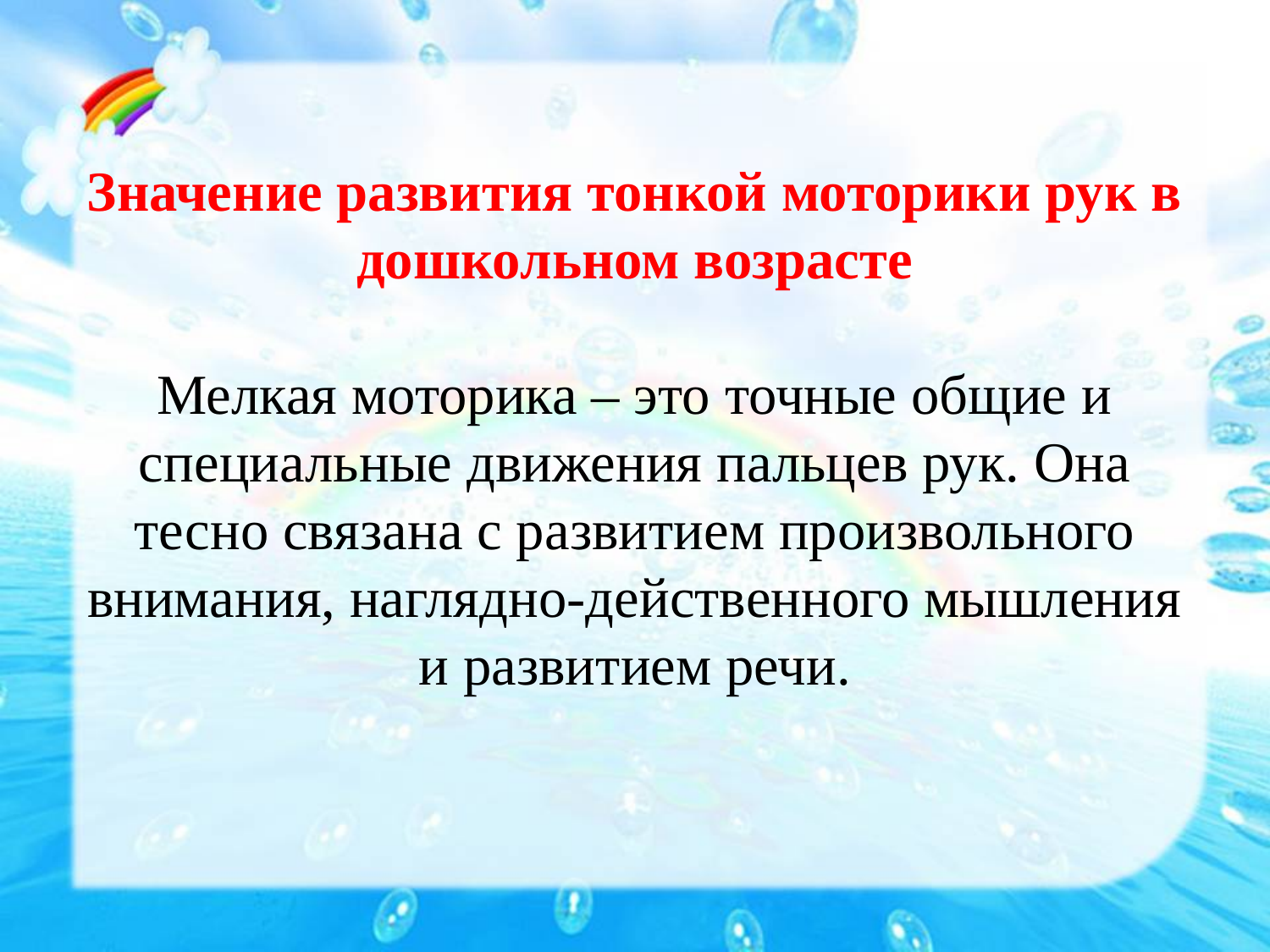

# Значение развития тонкой моторики рук в дошкольном возрасте Мелкая моторика – это точные общие и специальные движения пальцев рук. Она тесно связана с развитием произвольного внимания, наглядно-действенного мышления и развитием речи.